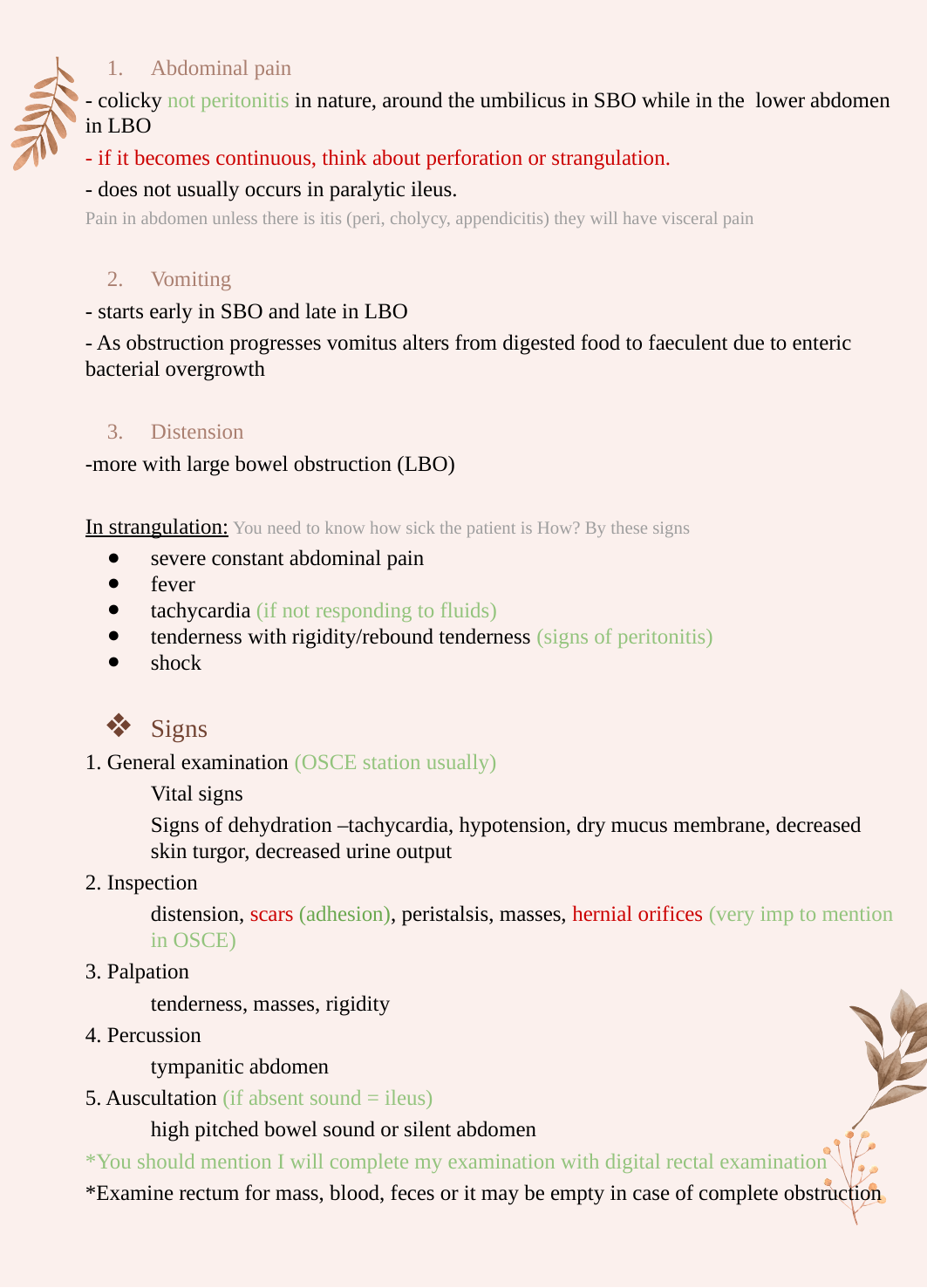

Abdominal pain
- colicky not peritonitis in nature, around the umbilicus in SBO while in the  lower abdomen in LBO
- if it becomes continuous, think about perforation or strangulation.
- does not usually occurs in paralytic ileus.
Pain in abdomen unless there is itis (peri, cholycy, appendicitis) they will have visceral pain

Vomiting
- starts early in SBO and late in LBO
- As obstruction progresses vomitus alters from digested food to faeculent due to enteric bacterial overgrowth

Distension
-more with large bowel obstruction (LBO)

In strangulation: You need to know how sick the patient is How? By these signs
severe constant abdominal pain
fever
tachycardia (if not responding to fluids)
tenderness with rigidity/rebound tenderness (signs of peritonitis)
shock

Signs
1. General examination (OSCE station usually)
Vital signs
Signs of dehydration –tachycardia, hypotension, dry mucus membrane, decreased skin turgor, decreased urine output
2. Inspection
distension, scars (adhesion), peristalsis, masses, hernial orifices (very imp to mention in OSCE)
3. Palpation
tenderness, masses, rigidity
4. Percussion
tympanitic abdomen
5. Auscultation (if absent sound = ileus)
high pitched bowel sound or silent abdomen
*You should mention I will complete my examination with digital rectal examination
*Examine rectum for mass, blood, feces or it may be empty in case of complete obstruction